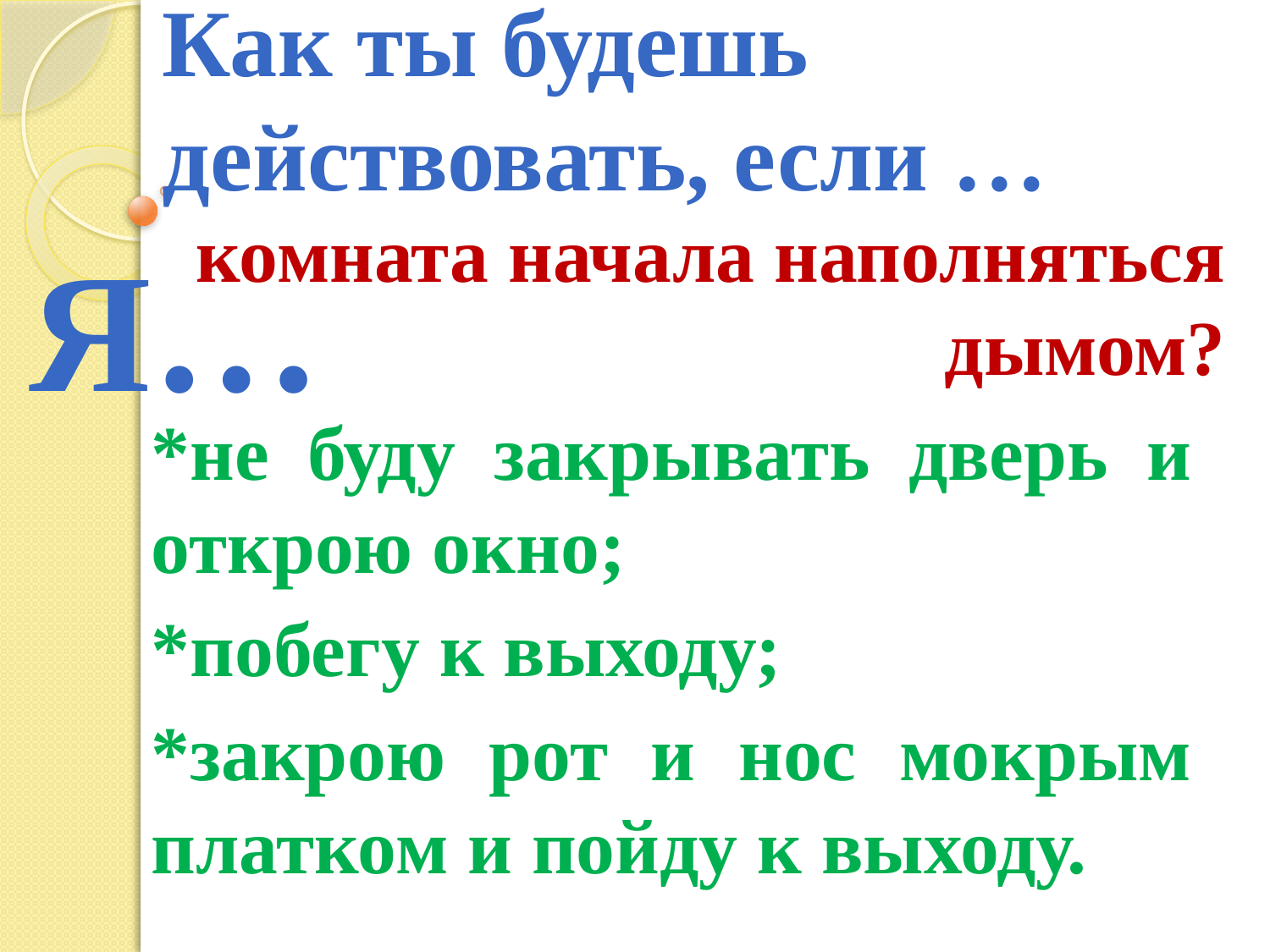

# Как ты будешь действовать, если …
комната начала наполняться дымом?
Я…
*не буду закрывать дверь и открою окно;
*побегу к выходу;
*закрою рот и нос мокрым платком и пойду к выходу.